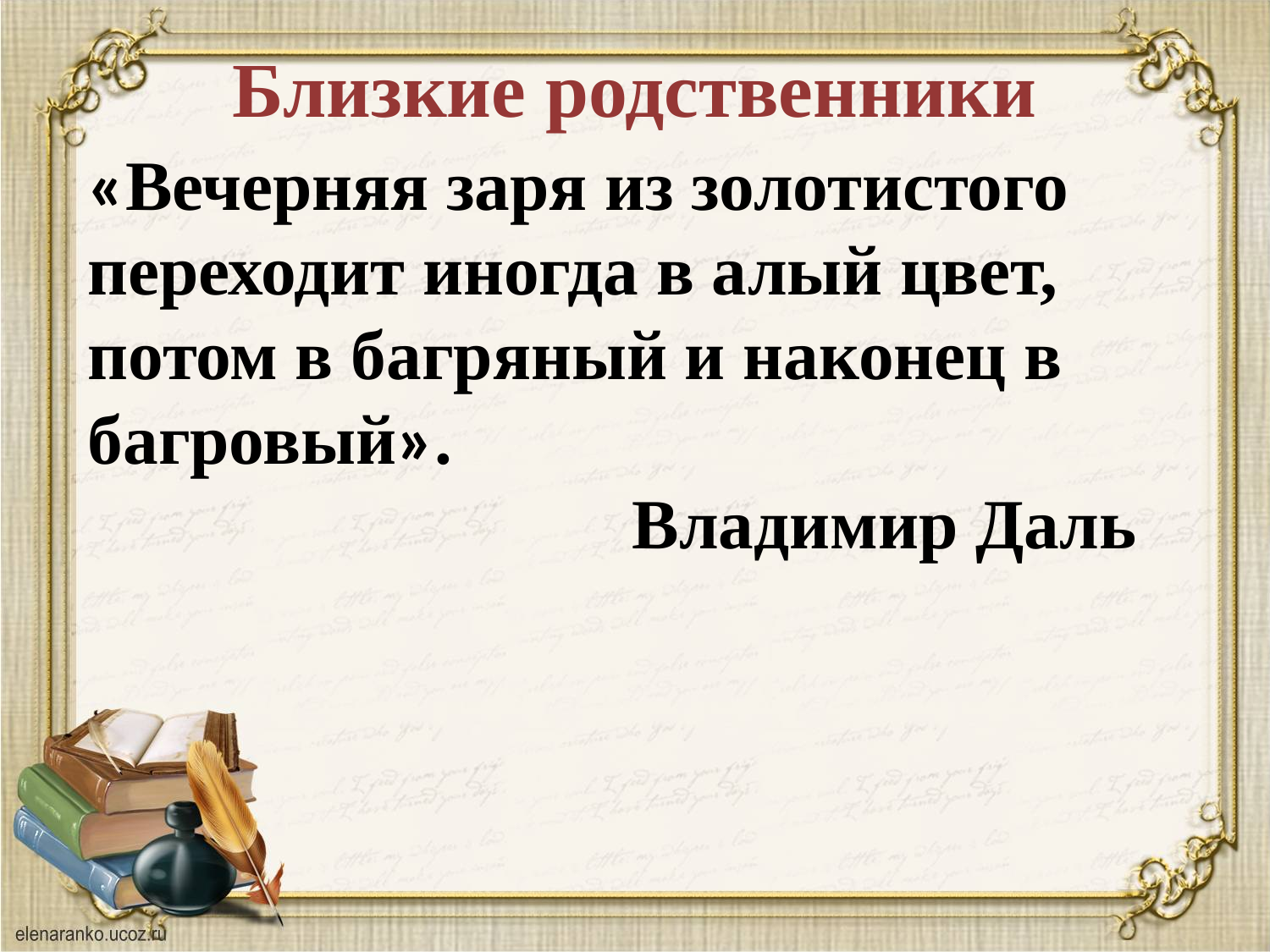

# Близкие родственники
«Вечерняя заря из золотистого переходит иногда в алый цвет, потом в багряный и наконец в багровый».
                               Владимир Даль